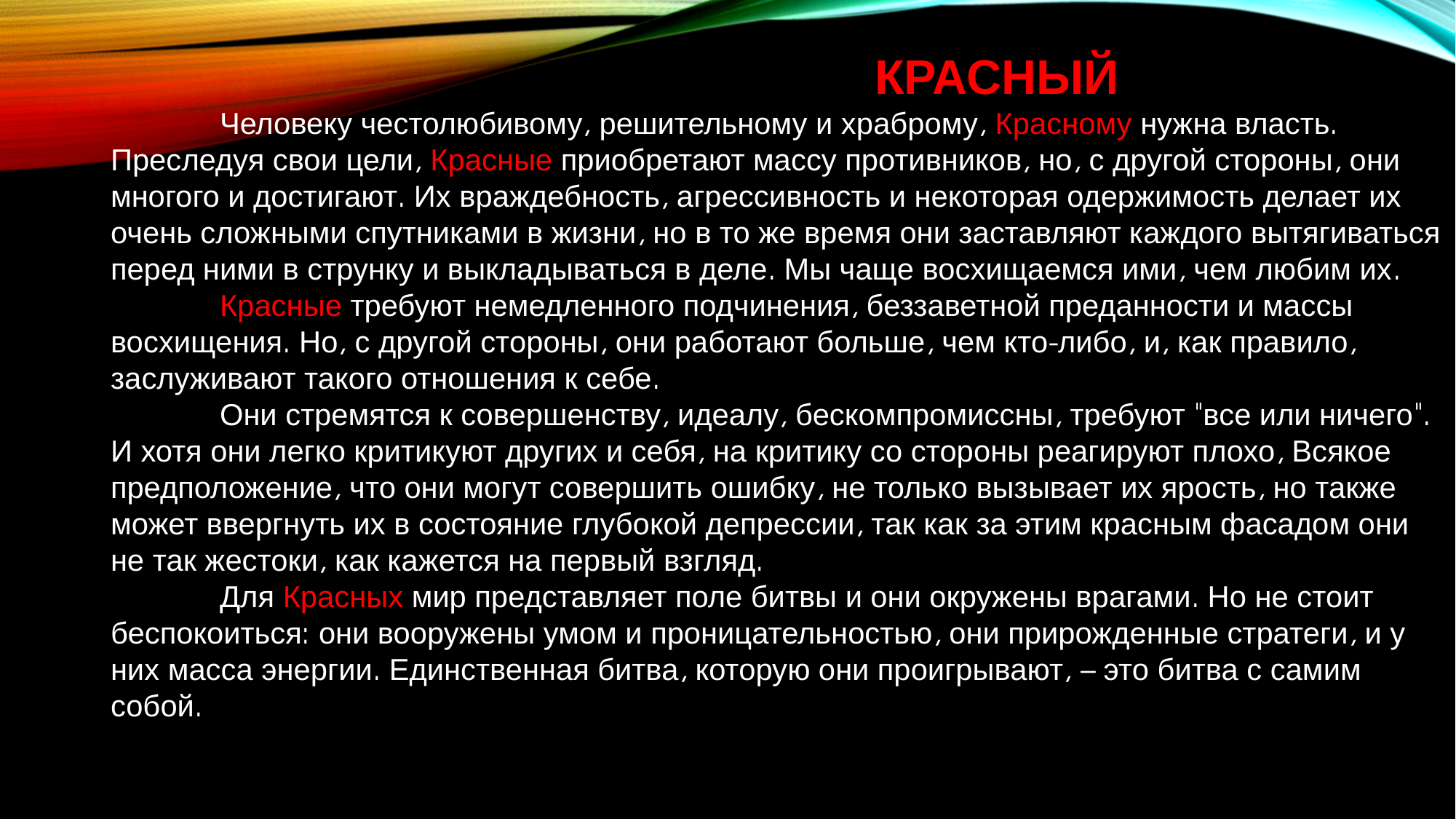

КРАСНЫЙ
	Человеку честолюбивому, решительному и храброму, Красному нужна власть.
Преследуя свои цели, Красные приобретают массу противников, но, с другой стороны, они многого и достигают. Их враждебность, агрессивность и некоторая одержимость делает их очень сложными спутниками в жизни, но в то же время они заставляют каждого вытягиваться перед ними в струнку и выкладываться в деле. Мы чаще восхищаемся ими, чем любим их.
	Красные требуют немедленного подчинения, беззаветной преданности и массы восхищения. Но, с другой стороны, они работают больше, чем кто-либо, и, как правило, заслуживают такого отношения к себе.
	Они стремятся к совершенству, идеалу, бескомпромиссны, требуют "все или ничего". И хотя они легко критикуют других и себя, на критику со стороны реагируют плохо, Всякое предположение, что они могут совершить ошибку, не только вызывает их ярость, но также может ввергнуть их в состояние глубокой депрессии, так как за этим красным фасадом они не так жестоки, как кажется на первый взгляд.
	Для Красных мир представляет поле битвы и они окружены врагами. Но не стоит беспокоиться: они вооружены умом и проницательностью, они прирожденные стратеги, и у них масса энергии. Единственная битва, которую они проигрывают, – это битва с самим собой.